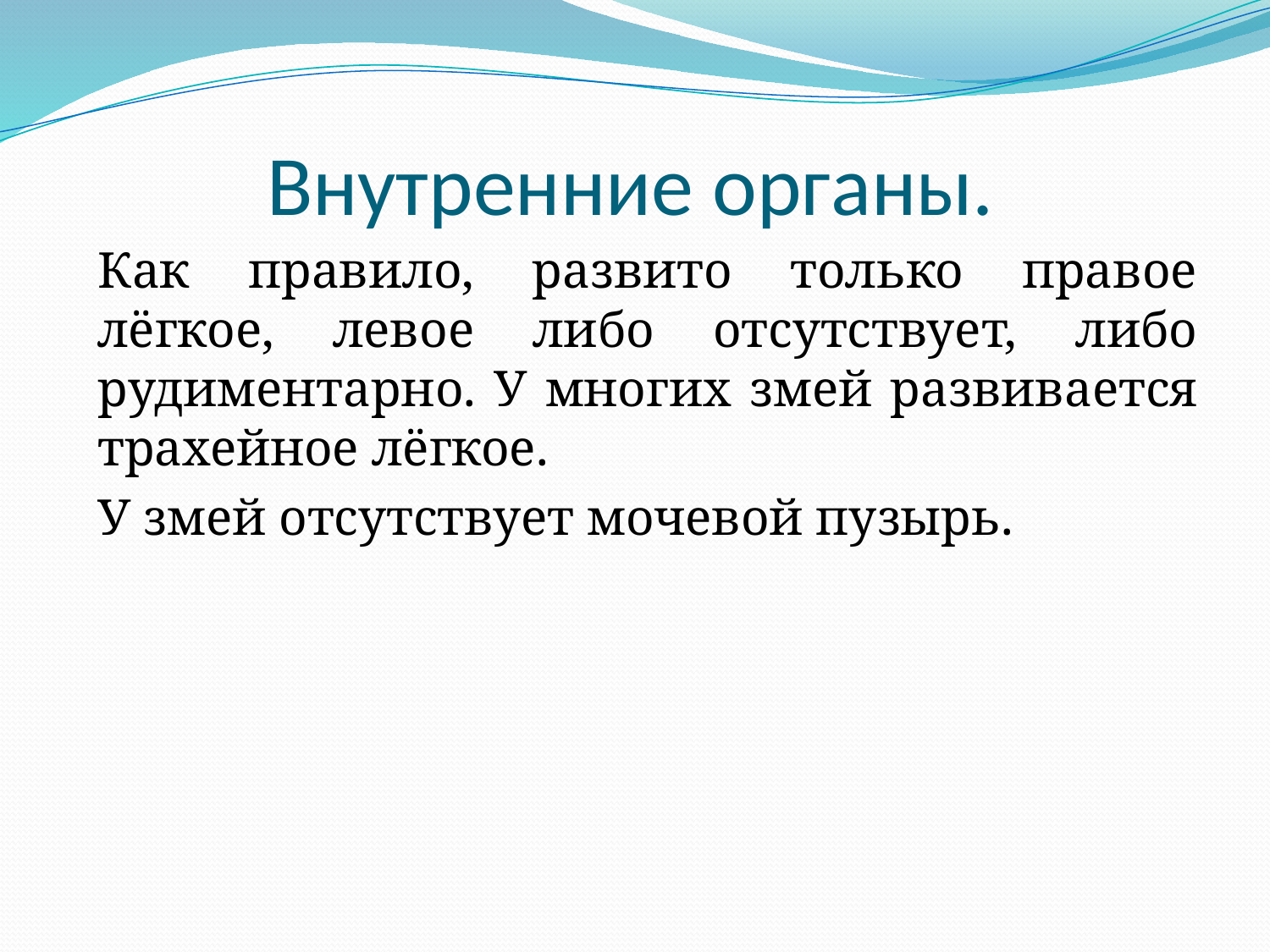

# Внутренние органы.
Как правило, развито только правое лёгкое, левое либо отсутствует, либо рудиментарно. У многих змей развивается трахейное лёгкое.
У змей отсутствует мочевой пузырь.